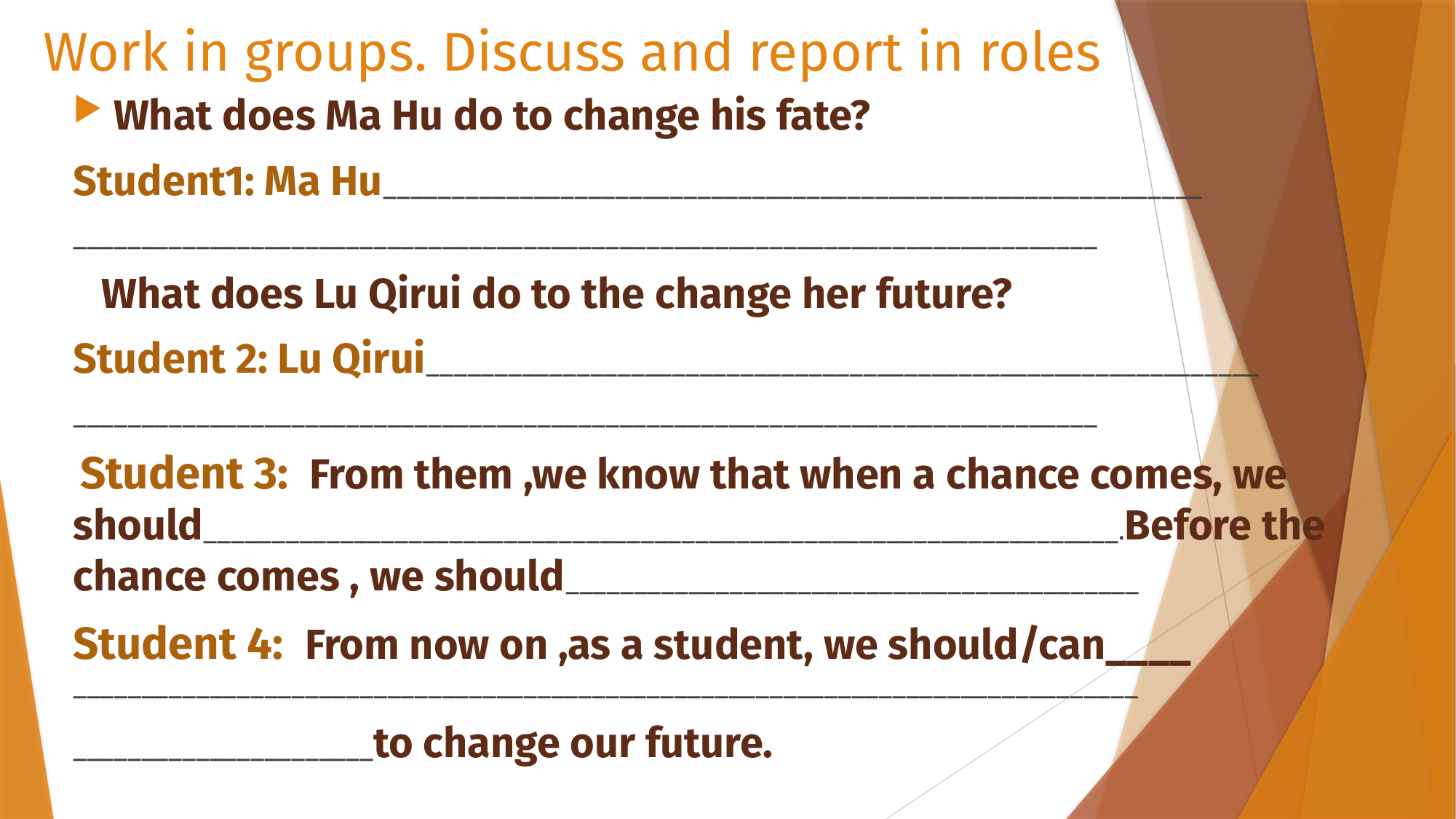

# Work in groups. Discuss and report in roles
What does Ma Hu do to change his fate?
Student1: Ma Hu____________________________________________________________
___________________________________________________________________________
    What does Lu Qirui do to the change her future?
Student 2: Lu Qirui_____________________________________________________________
___________________________________________________________________________
 Student 3:  From them ,we know that when a chance comes, we should___________________________________________________________________.Before the chance comes , we should__________________________________________
Student 4:  From now on ,as a student, we should/can____ ______________________________________________________________________________
______________________to change our future.